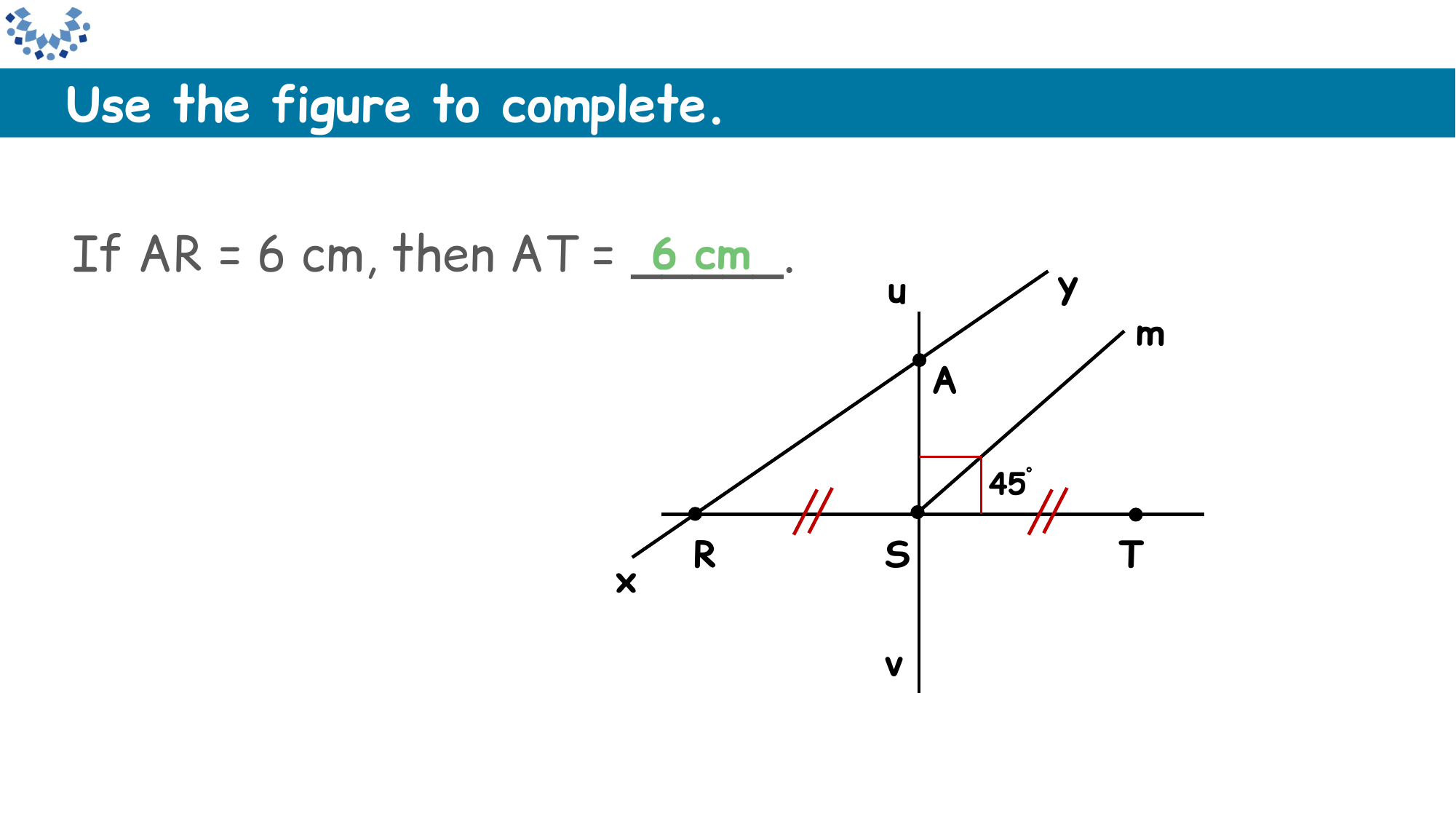

Use the figure to complete.
If AR = 6 cm, then AT = _____.
6 cm
y
m

45°

S
T
R
x
v
u
A